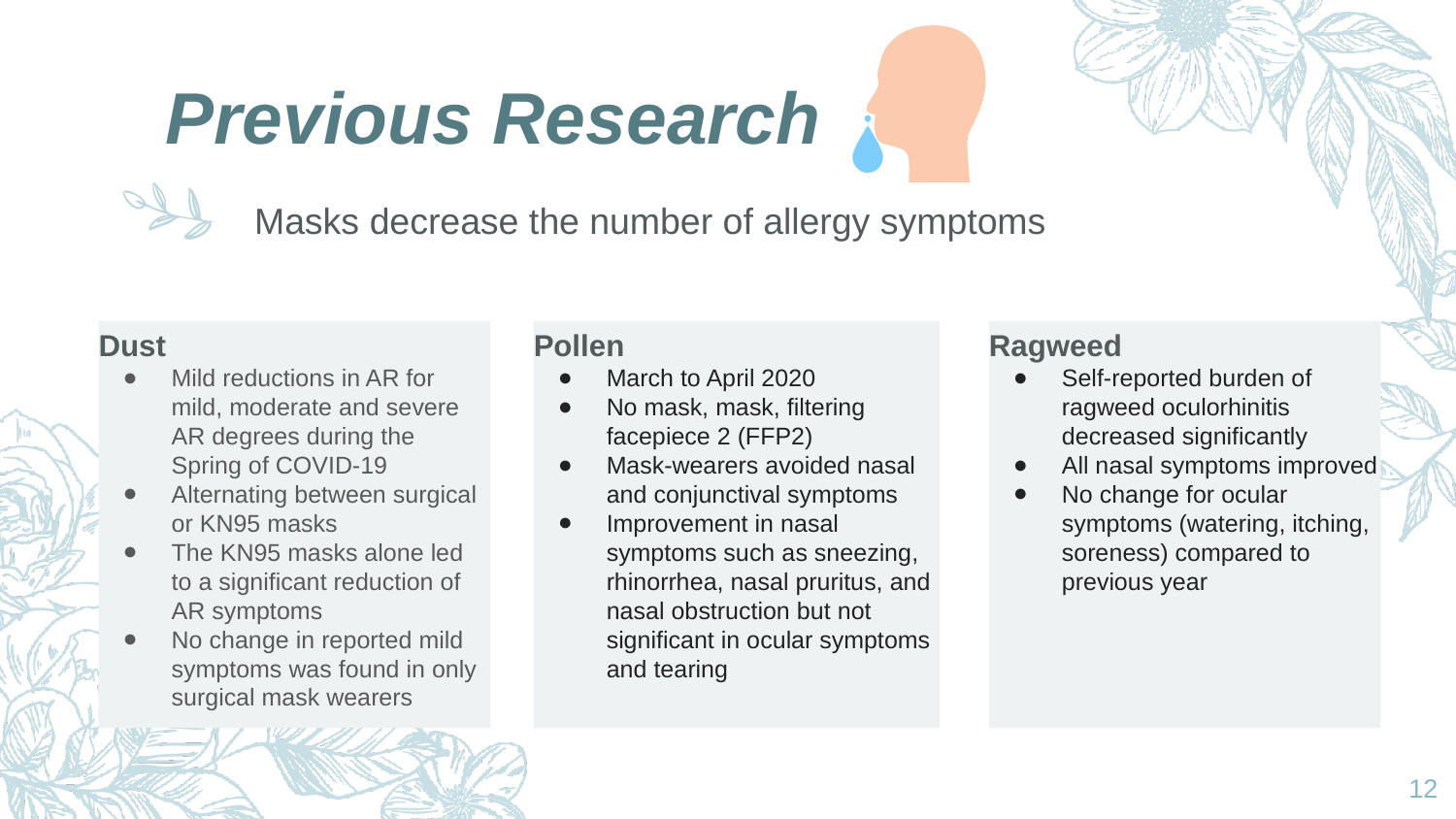

# Previous Research
Masks decrease the number of allergy symptoms
Dust
Mild reductions in AR for mild, moderate and severe AR degrees during the Spring of COVID-19
Alternating between surgical or KN95 masks
The KN95 masks alone led to a significant reduction of AR symptoms
No change in reported mild symptoms was found in only surgical mask wearers
Pollen
March to April 2020
No mask, mask, filtering facepiece 2 (FFP2)
Mask-wearers avoided nasal and conjunctival symptoms
Improvement in nasal symptoms such as sneezing, rhinorrhea, nasal pruritus, and nasal obstruction but not significant in ocular symptoms and tearing
Ragweed
Self-reported burden of ragweed oculorhinitis decreased significantly
All nasal symptoms improved
No change for ocular symptoms (watering, itching, soreness) compared to previous year
12